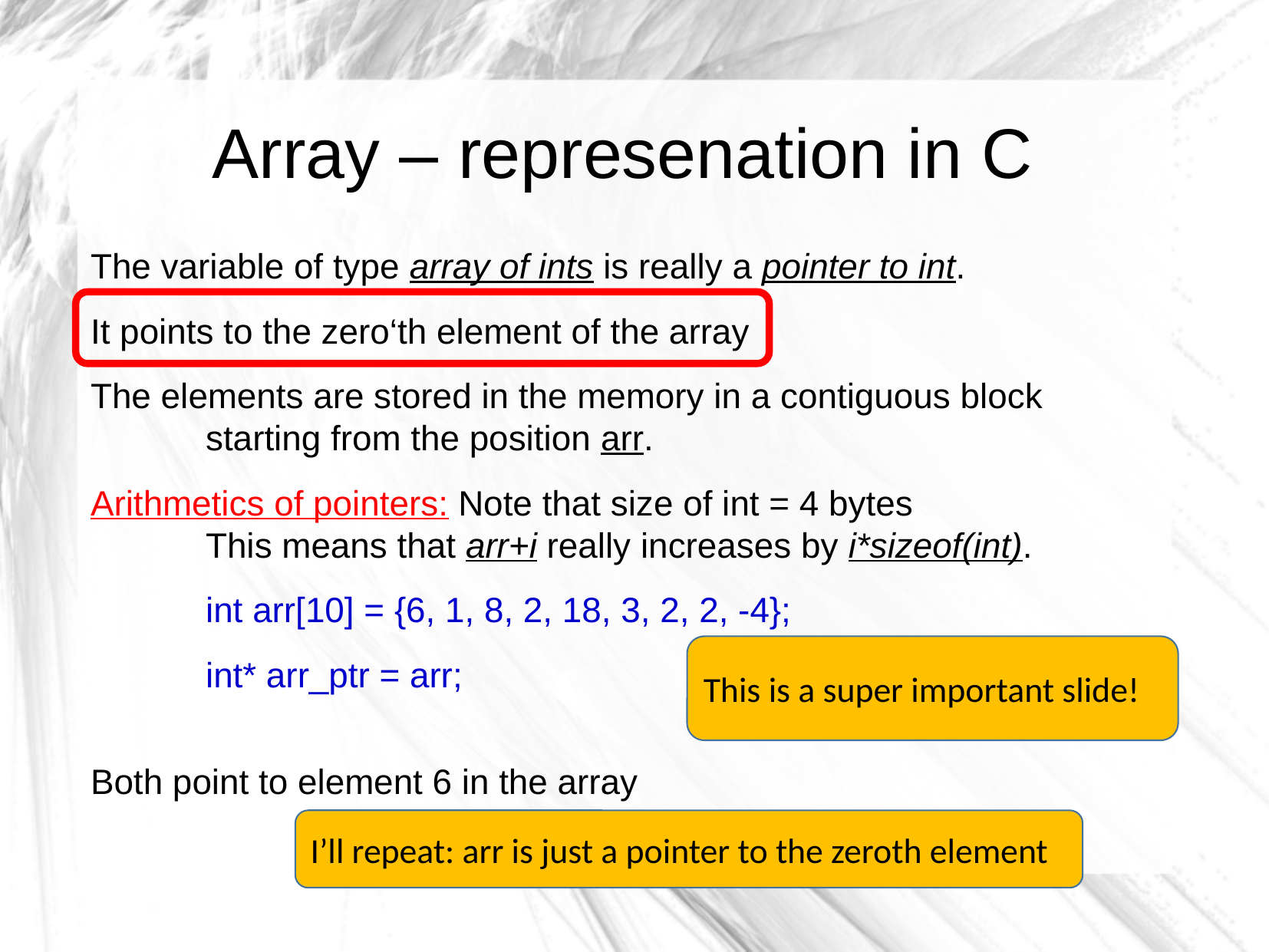

Array – represenation in C
The variable of type array of ints is really a pointer to int.
It points to the zero‘th element of the array
The elements are stored in the memory in a contiguous block
	starting from the position arr.
Arithmetics of pointers: Note that size of int = 4 bytes
	This means that arr+i really increases by i*sizeof(int).
	int arr[10] = {6, 1, 8, 2, 18, 3, 2, 2, -4};
	int* arr_ptr = arr;
Both point to element 6 in the array

This is a super important slide!
I’ll repeat: arr is just a pointer to the zeroth element